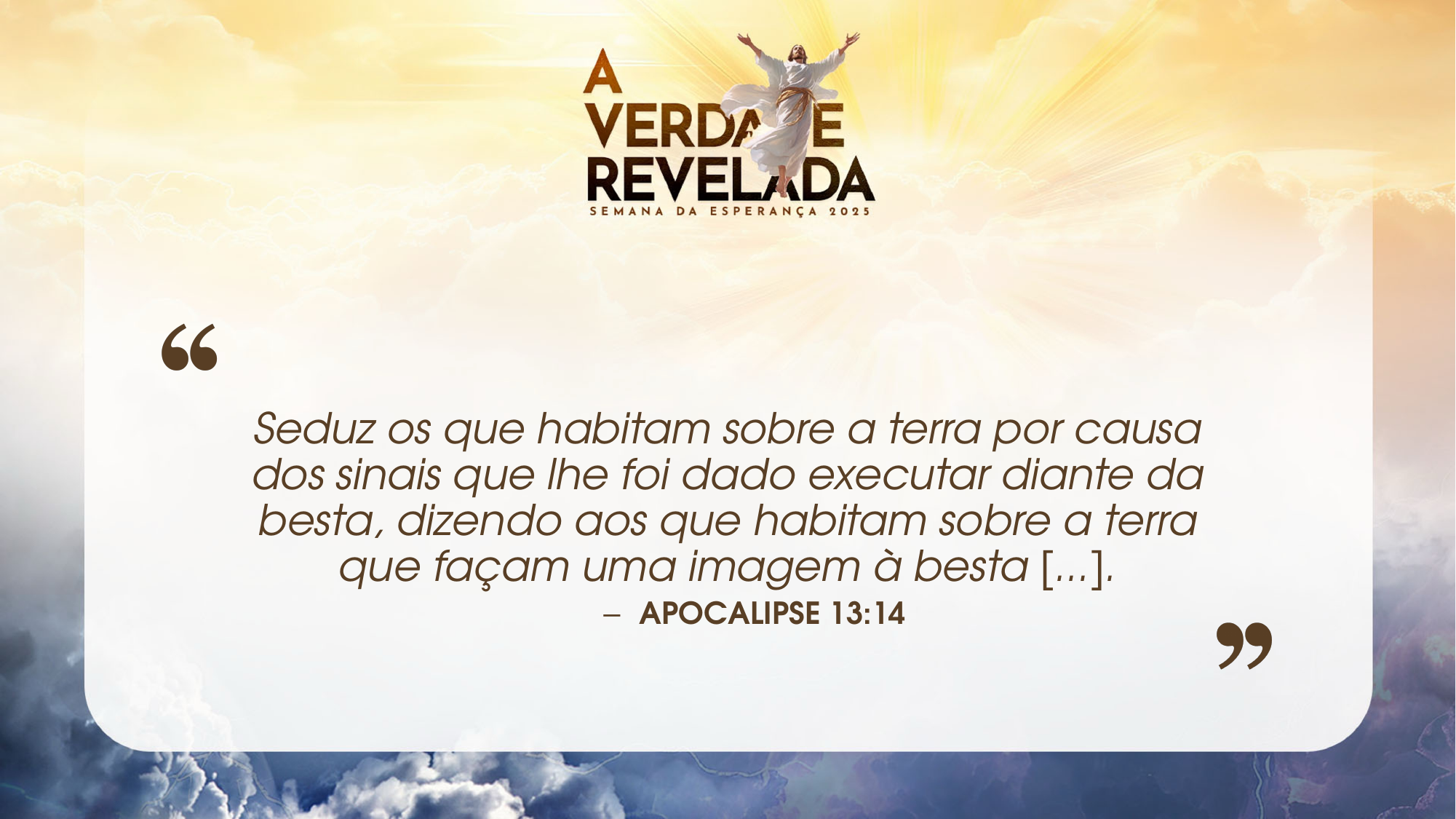

Seduz os que habitam sobre a terra por causa dos sinais que lhe foi dado executar diante da besta, dizendo aos que habitam sobre a terra que façam uma imagem à besta [...].
 APOCALIPSE 13:14